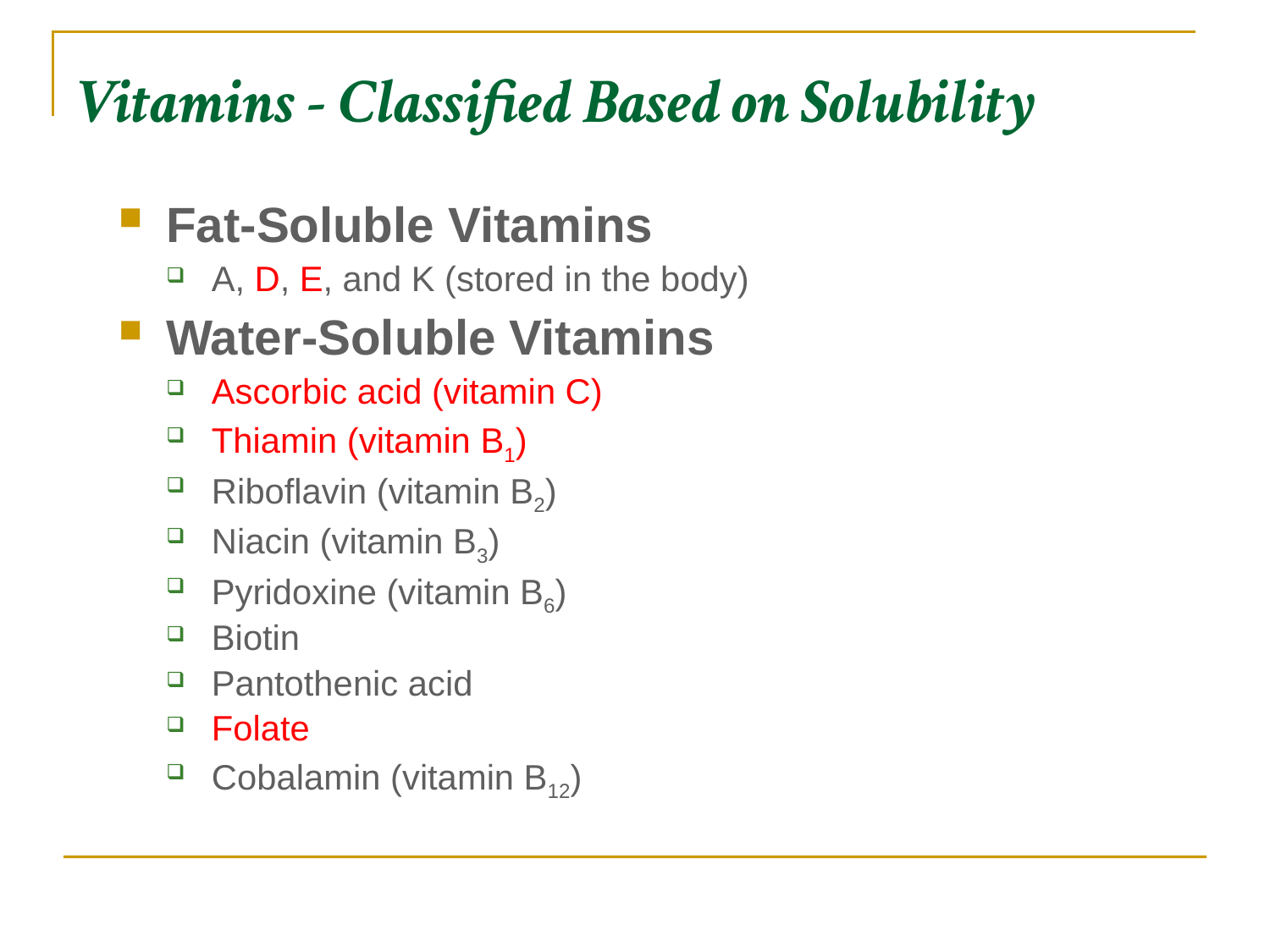

# Vitamins - Classified Based on Solubility
Fat-Soluble Vitamins
A, D, E, and K (stored in the body)
Water-Soluble Vitamins
Ascorbic acid (vitamin C)
Thiamin (vitamin B1)
Riboflavin (vitamin B2)
Niacin (vitamin B3)
Pyridoxine (vitamin B6)
Biotin
Pantothenic acid
Folate
Cobalamin (vitamin B12)